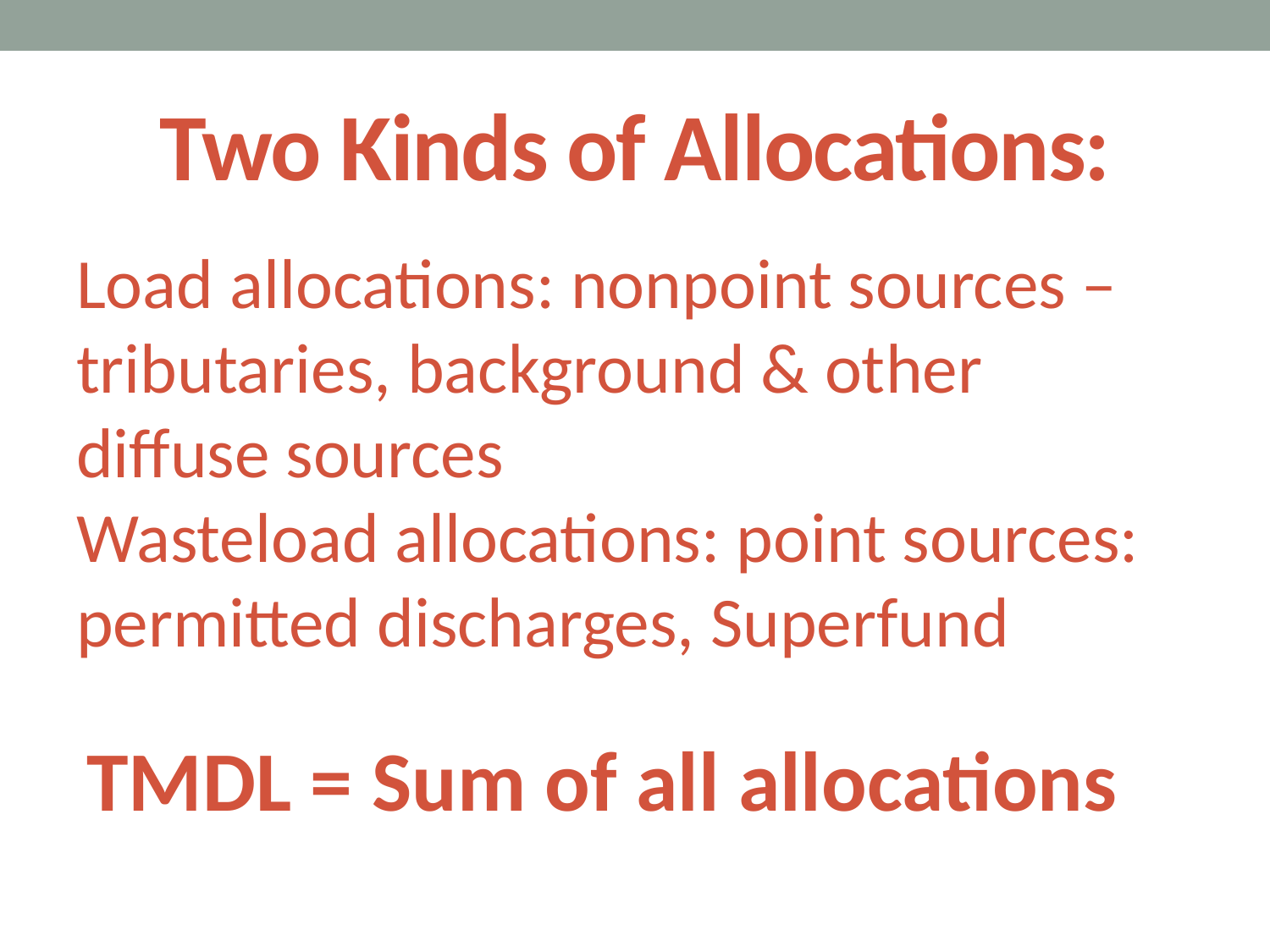

# Two Kinds of Allocations:
Load allocations: nonpoint sources –tributaries, background & other diffuse sources
Wasteload allocations: point sources: permitted discharges, Superfund
TMDL = Sum of all allocations